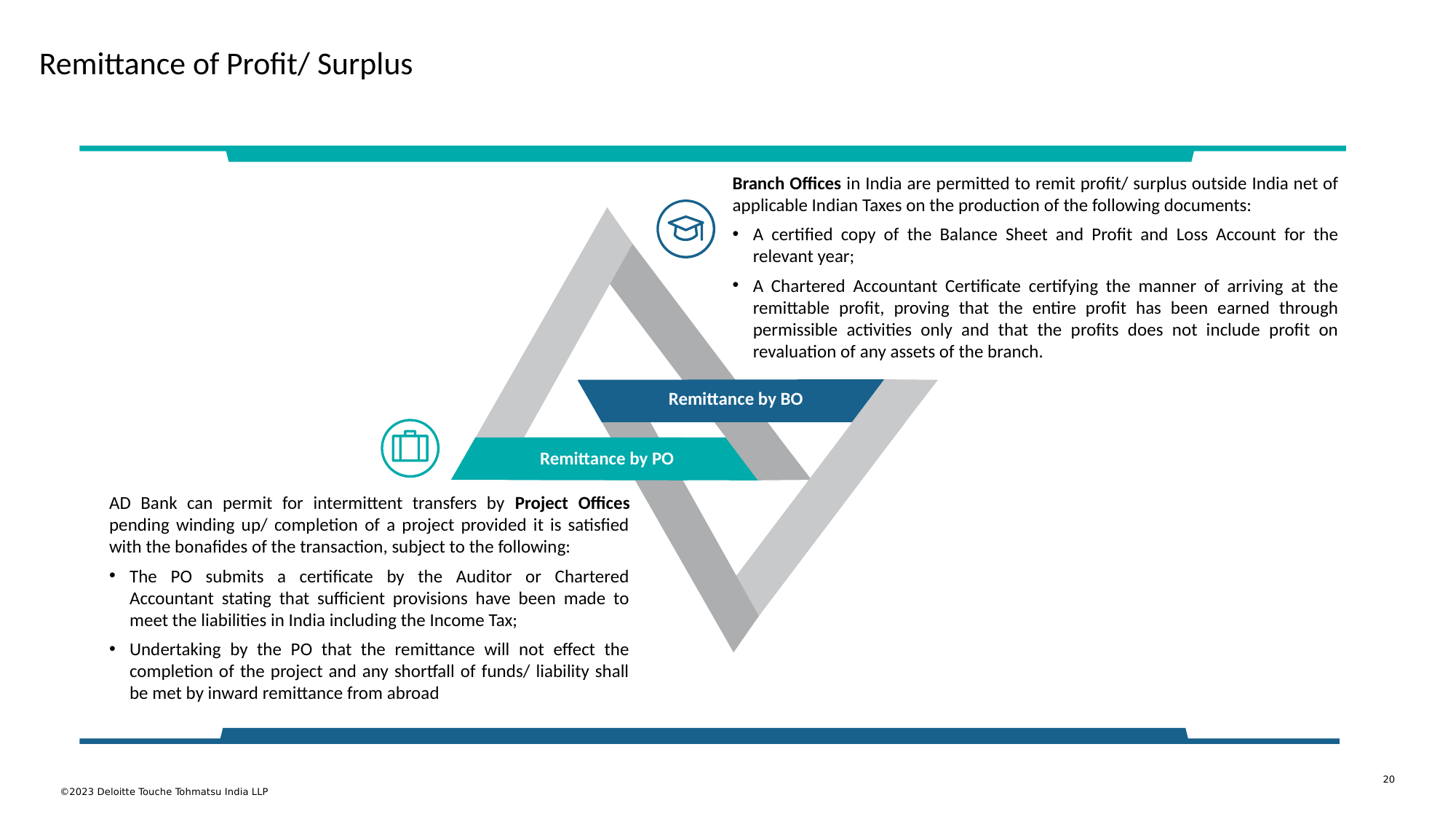

# Remittance of Profit/ Surplus

Branch Offices in India are permitted to remit profit/ surplus outside India net of applicable Indian Taxes on the production of the following documents:
A certified copy of the Balance Sheet and Profit and Loss Account for the relevant year;
A Chartered Accountant Certificate certifying the manner of arriving at the remittable profit, proving that the entire profit has been earned through permissible activities only and that the profits does not include profit on revaluation of any assets of the branch.

Remittance by BO

Remittance by PO
AD Bank can permit for intermittent transfers by Project Offices pending winding up/ completion of a project provided it is satisfied with the bonafides of the transaction, subject to the following:
The PO submits a certificate by the Auditor or Chartered Accountant stating that sufficient provisions have been made to meet the liabilities in India including the Income Tax;
Undertaking by the PO that the remittance will not effect the completion of the project and any shortfall of funds/ liability shall be met by inward remittance from abroad